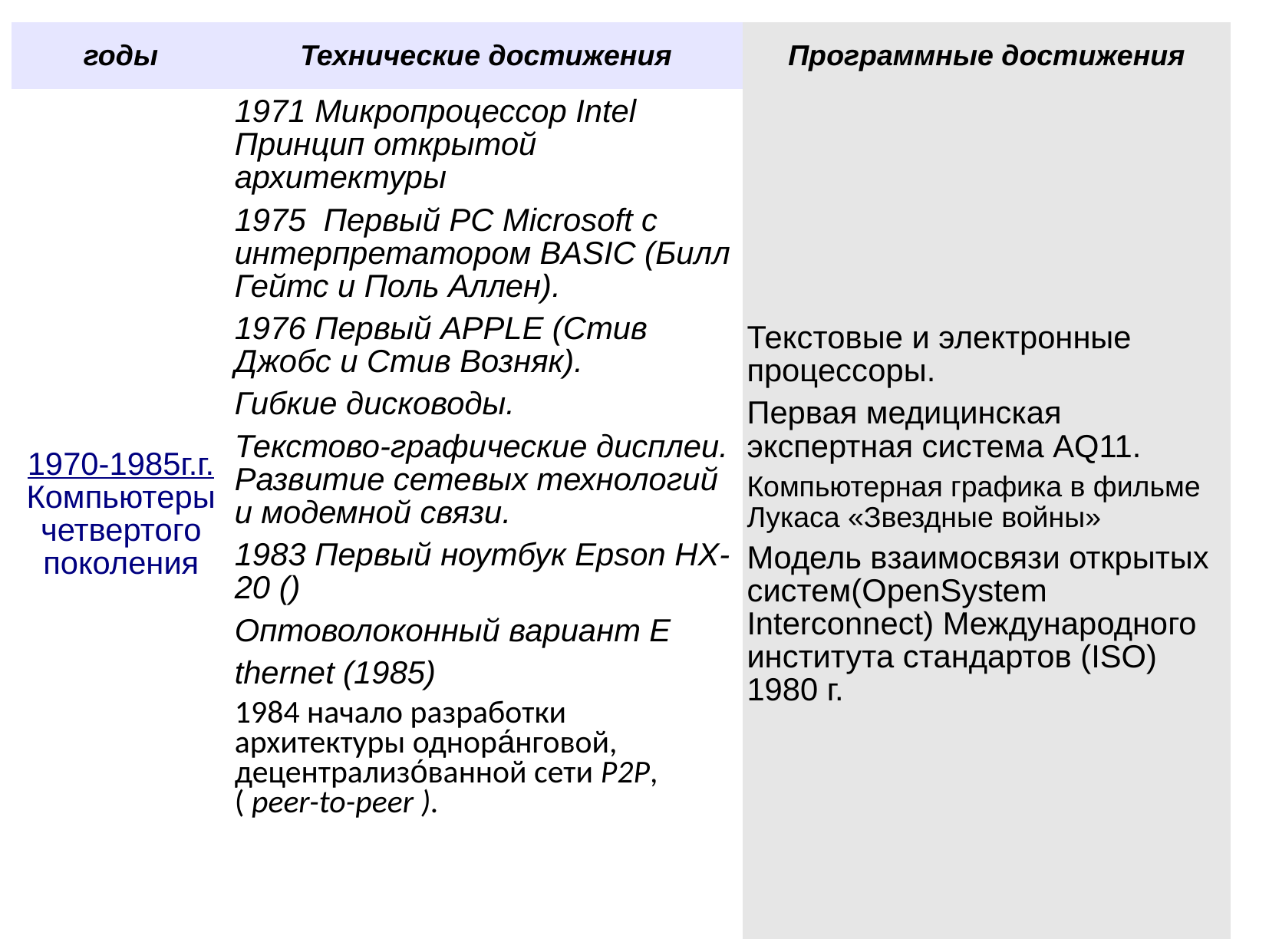

| годы | Технические достижения | Программные достижения |
| --- | --- | --- |
| 1970-1985г.г. Компьютеры четвертого поколения | 1971 Микропроцессор Intel Принцип открытой архитектуры 1975 Первый PC Microsoft c интерпретатором BASIC (Билл Гейтс и Поль Аллен). 1976 Первый APPLE (Стив Джобс и Стив Возняк). Гибкие дисководы. Текстово-графические дисплеи. Развитие сетевых технологий и модемной связи. 1983 Первый ноутбук Epson HX-20 () Оптоволоконный вариант E thernet (1985) 1984 начало разработки архитектуры однора́нговой, децентрализо́ванной сети P2P, ( peer-to-peer ). | Текстовые и электронные процессоры. Первая медицинская экспертная система AQ11. Компьютерная графика в фильме Лукаса «Звездные войны» Модель взаимосвязи открытых систем(OpenSystem Interconnect) Международного института стандартов (ISO) 1980 г. |
6